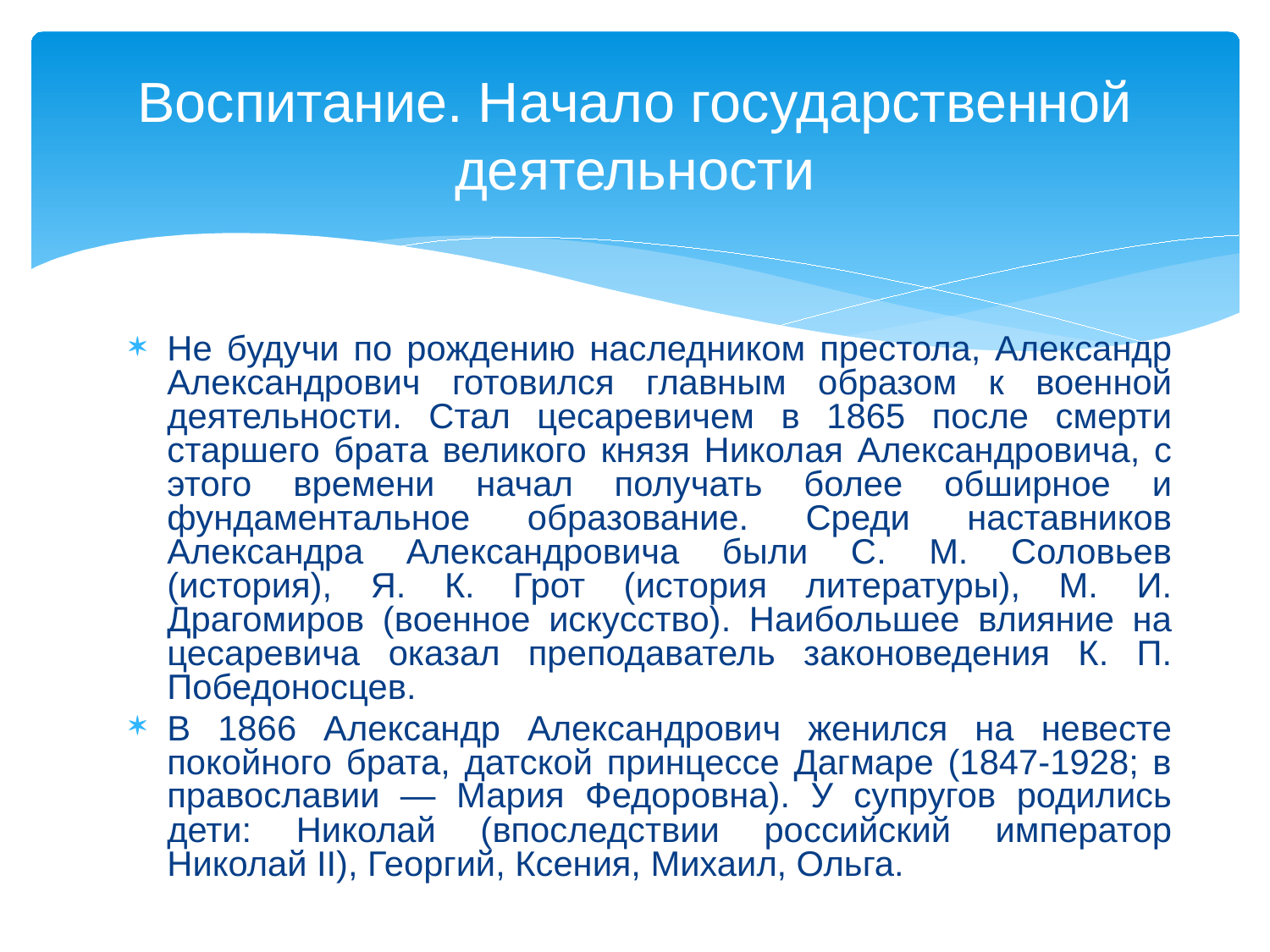

# Воспитание. Начало государственной деятельности
Не будучи по рождению наследником престола, Александр Александрович готовился главным образом к военной деятельности. Стал цесаревичем в 1865 после смерти старшего брата великого князя Николая Александровича, с этого времени начал получать более обширное и фундаментальное образование. Среди наставников Александра Александровича были С. М. Соловьев (история), Я. К. Грот (история литературы), М. И. Драгомиров (военное искусство). Наибольшее влияние на цесаревича оказал преподаватель законоведения К. П. Победоносцев.
В 1866 Александр Александрович женился на невесте покойного брата, датской принцессе Дагмаре (1847-1928; в православии — Мария Федоровна). У супругов родились дети: Николай (впоследствии российский император Николай II), Георгий, Ксения, Михаил, Ольга.